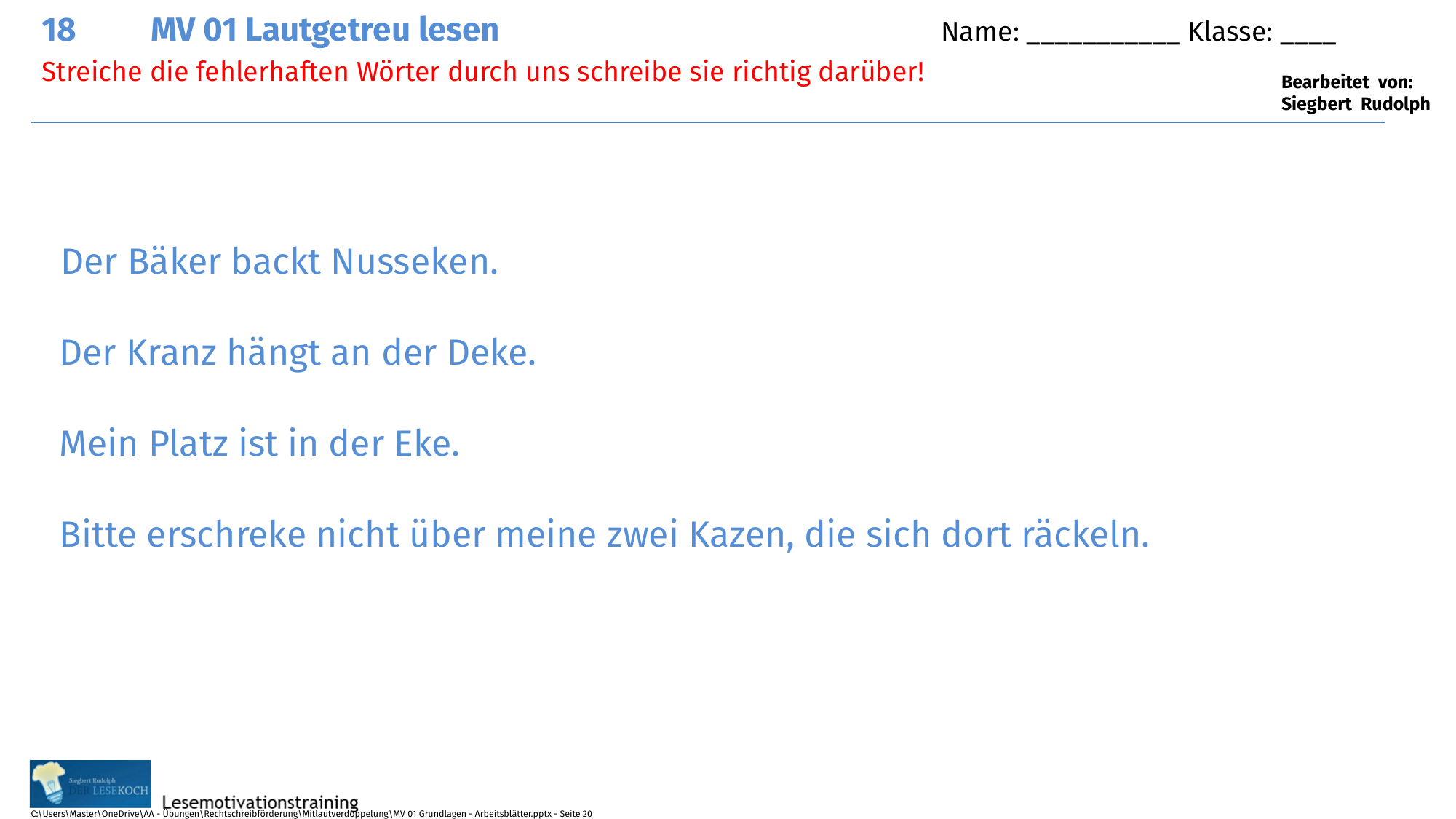

18	MV 01 Lautgetreu lesen				   Name: ___________ Klasse: ____
19
Streiche die fehlerhaften Wörter durch uns schreibe sie richtig darüber!
Der Bäker backt Nusseken.
Der Kranz hängt an der Deke.
Mein Platz ist in der Eke.
Bitte erschreke nicht über meine zwei Kazen, die sich dort räckeln.

C:\Users\Master\OneDrive\AA - Übungen\Rechtschreibförderung\Mitlautverdoppelung\MV 01 Grundlagen - Arbeitsblätter.pptx - Seite 20